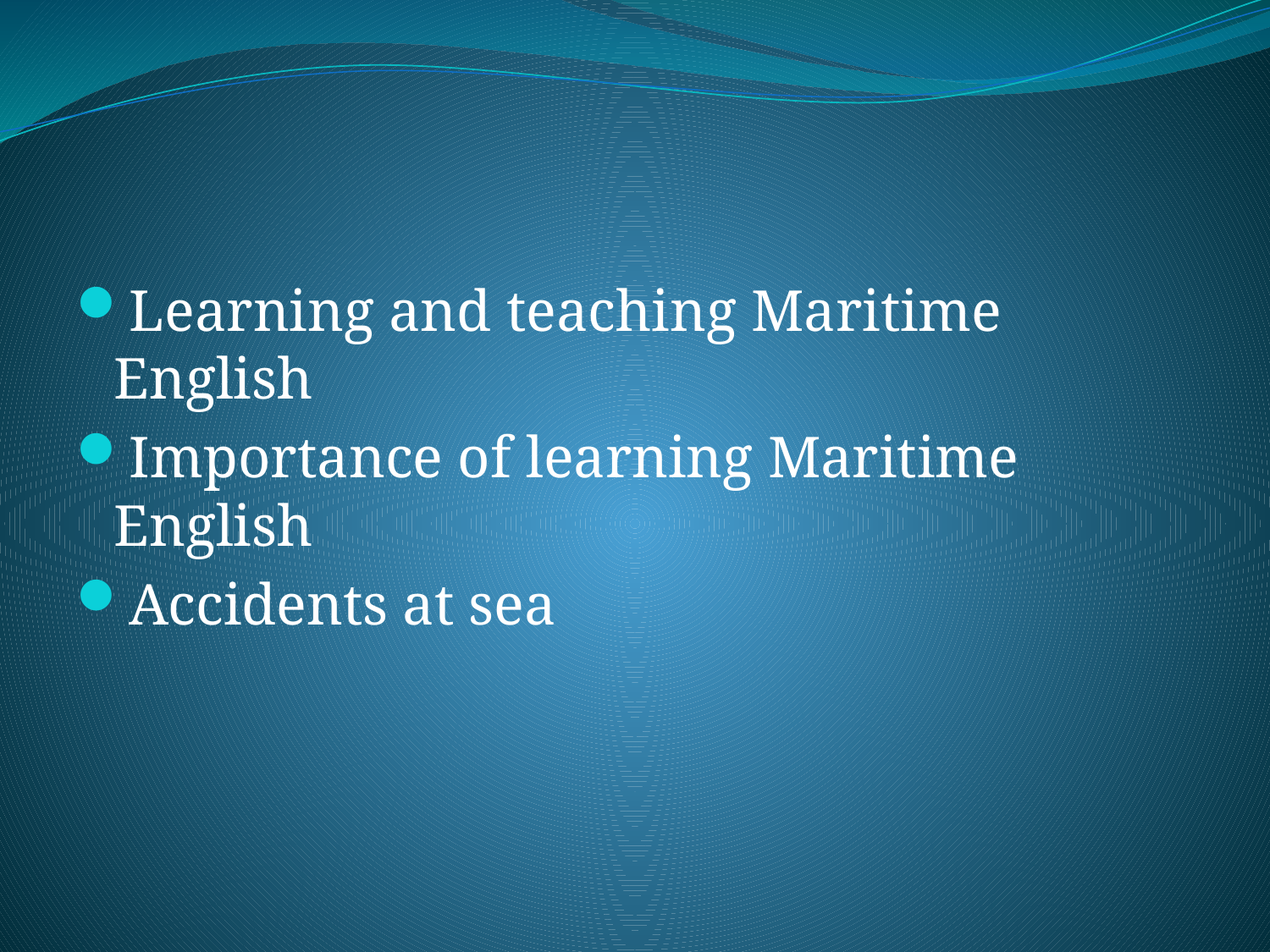

Learning and teaching Maritime English
Importance of learning Maritime English
Accidents at sea